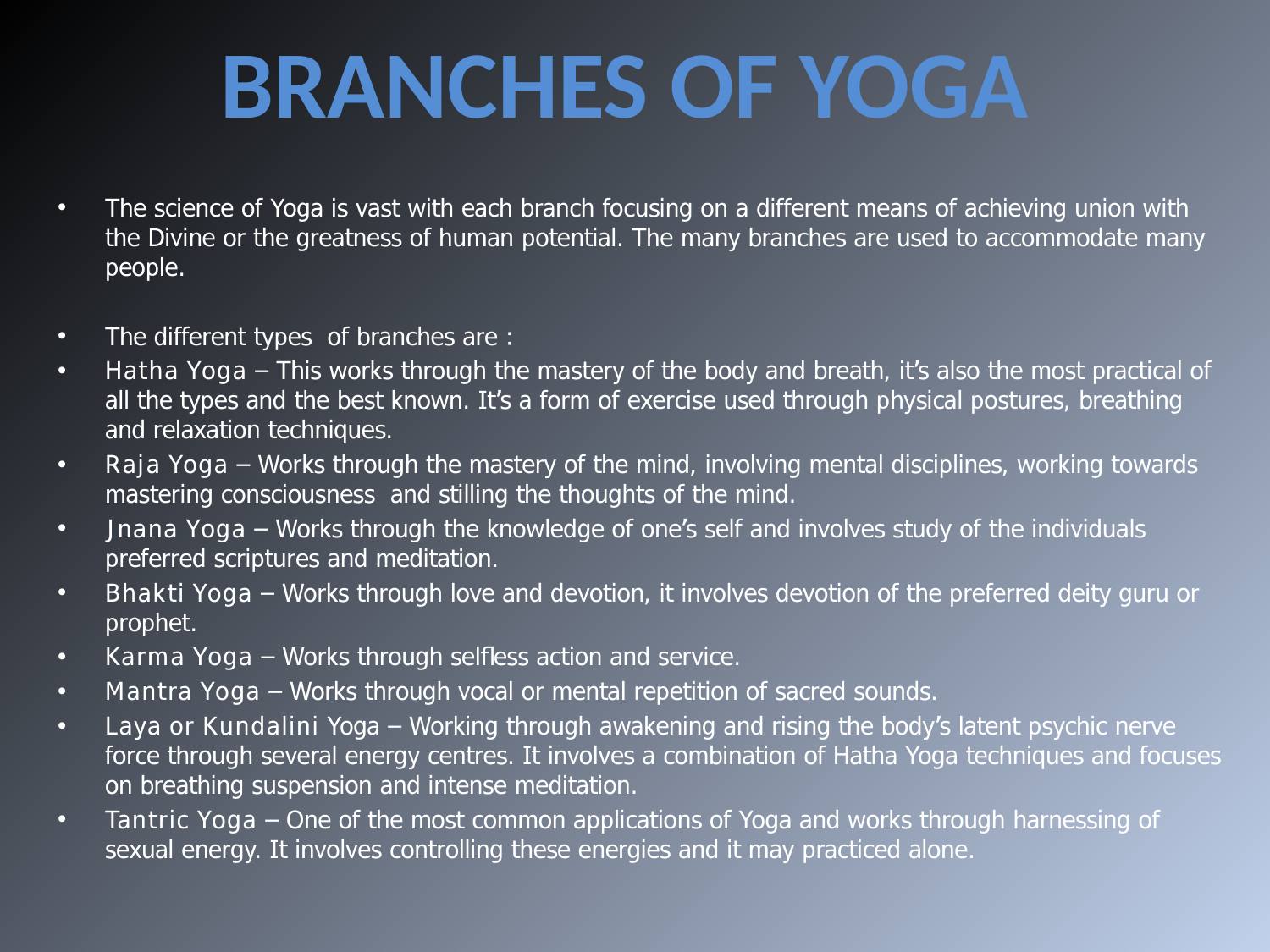

BRANCHES OF YOGA
The science of Yoga is vast with each branch focusing on a different means of achieving union with the Divine or the greatness of human potential. The many branches are used to accommodate many people.

The different types  of branches are :
Hatha Yoga – This works through the mastery of the body and breath, it’s also the most practical of all the types and the best known. It’s a form of exercise used through physical postures, breathing and relaxation techniques.
Raja Yoga – Works through the mastery of the mind, involving mental disciplines, working towards mastering consciousness  and stilling the thoughts of the mind.
Jnana Yoga – Works through the knowledge of one’s self and involves study of the individuals preferred scriptures and meditation.
Bhakti Yoga – Works through love and devotion, it involves devotion of the preferred deity guru or prophet.
Karma Yoga – Works through selfless action and service.
Mantra Yoga – Works through vocal or mental repetition of sacred sounds.
Laya or Kundalini Yoga – Working through awakening and rising the body’s latent psychic nerve force through several energy centres. It involves a combination of Hatha Yoga techniques and focuses on breathing suspension and intense meditation.
Tantric Yoga – One of the most common applications of Yoga and works through harnessing of sexual energy. It involves controlling these energies and it may practiced alone.